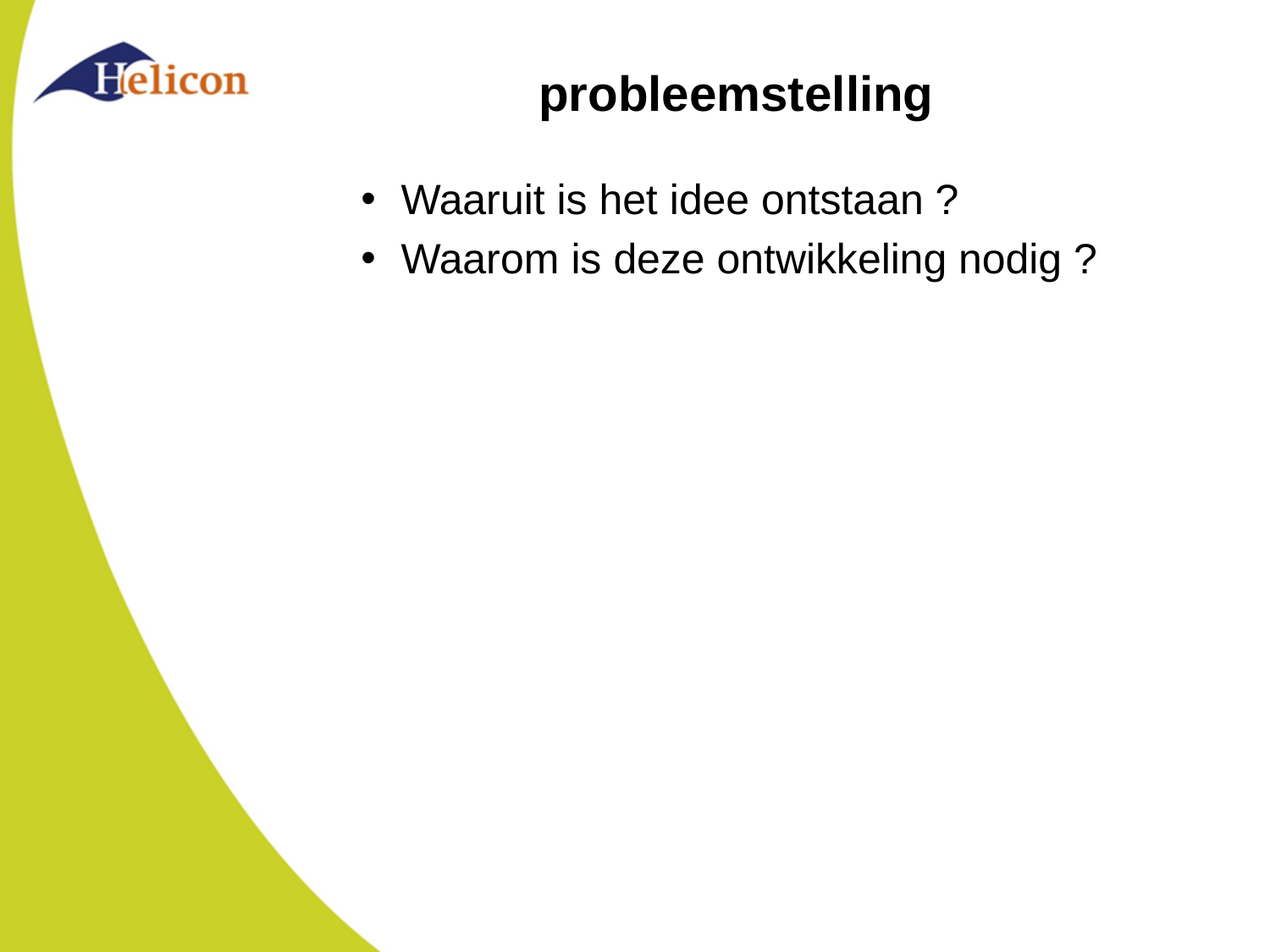

# probleemstelling
Waaruit is het idee ontstaan ?
Waarom is deze ontwikkeling nodig ?